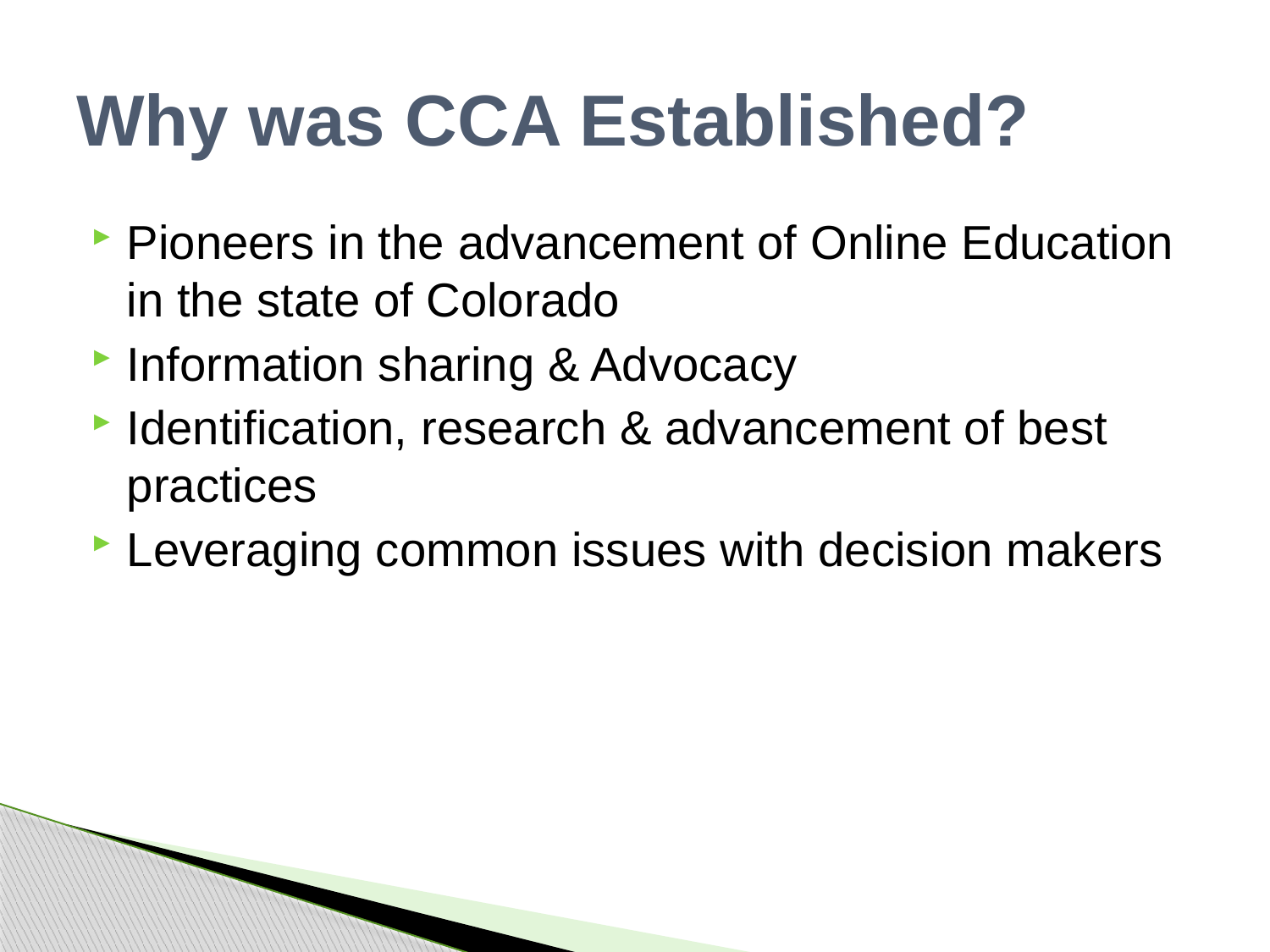

# Why was CCA Established?
Pioneers in the advancement of Online Education in the state of Colorado
Information sharing & Advocacy
Identification, research & advancement of best practices
Leveraging common issues with decision makers